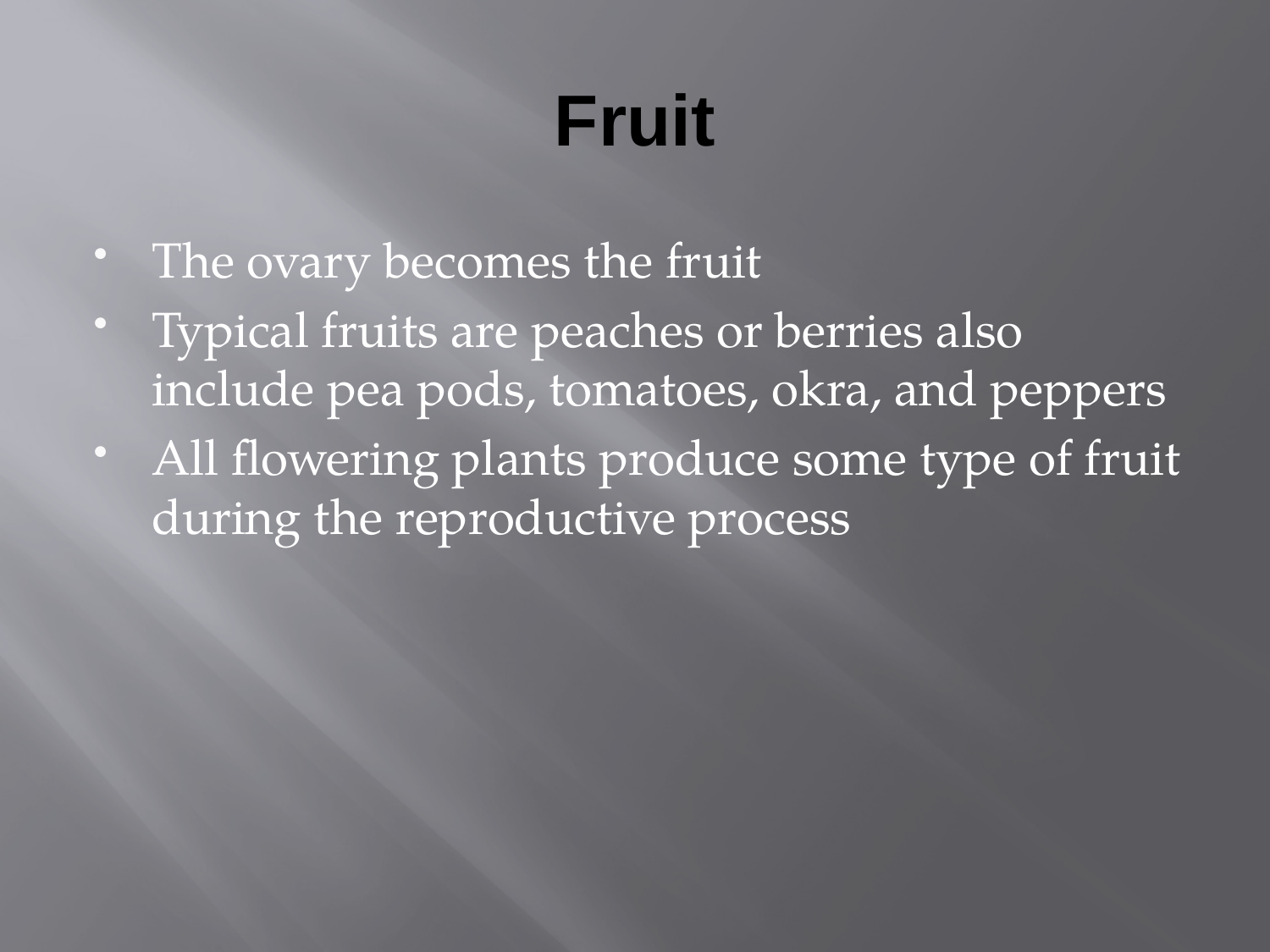

# Fruit
The ovary becomes the fruit
Typical fruits are peaches or berries also include pea pods, tomatoes, okra, and peppers
All flowering plants produce some type of fruit during the reproductive process